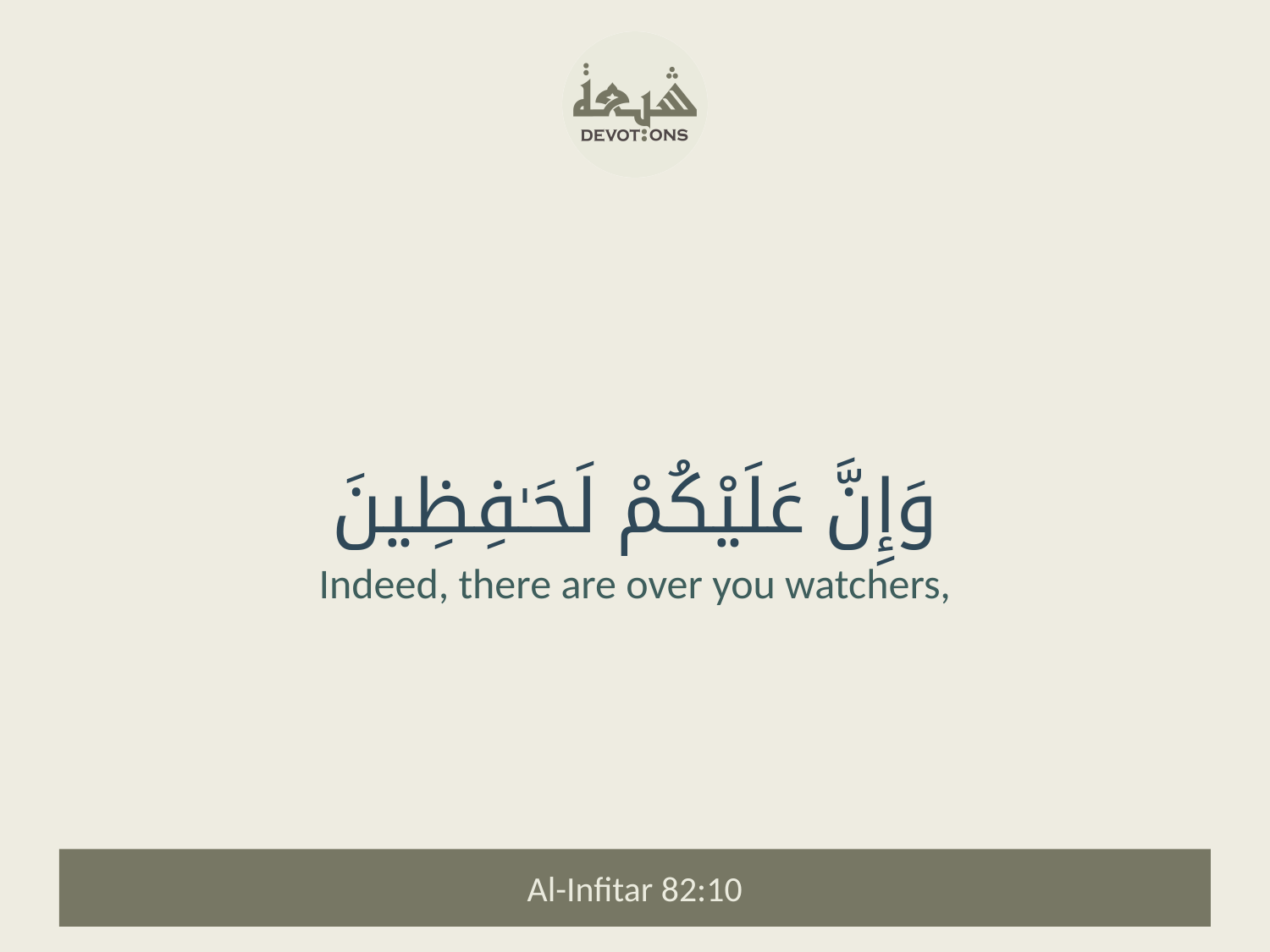

وَإِنَّ عَلَيْكُمْ لَحَـٰفِظِينَ
Indeed, there are over you watchers,
Al-Infitar 82:10